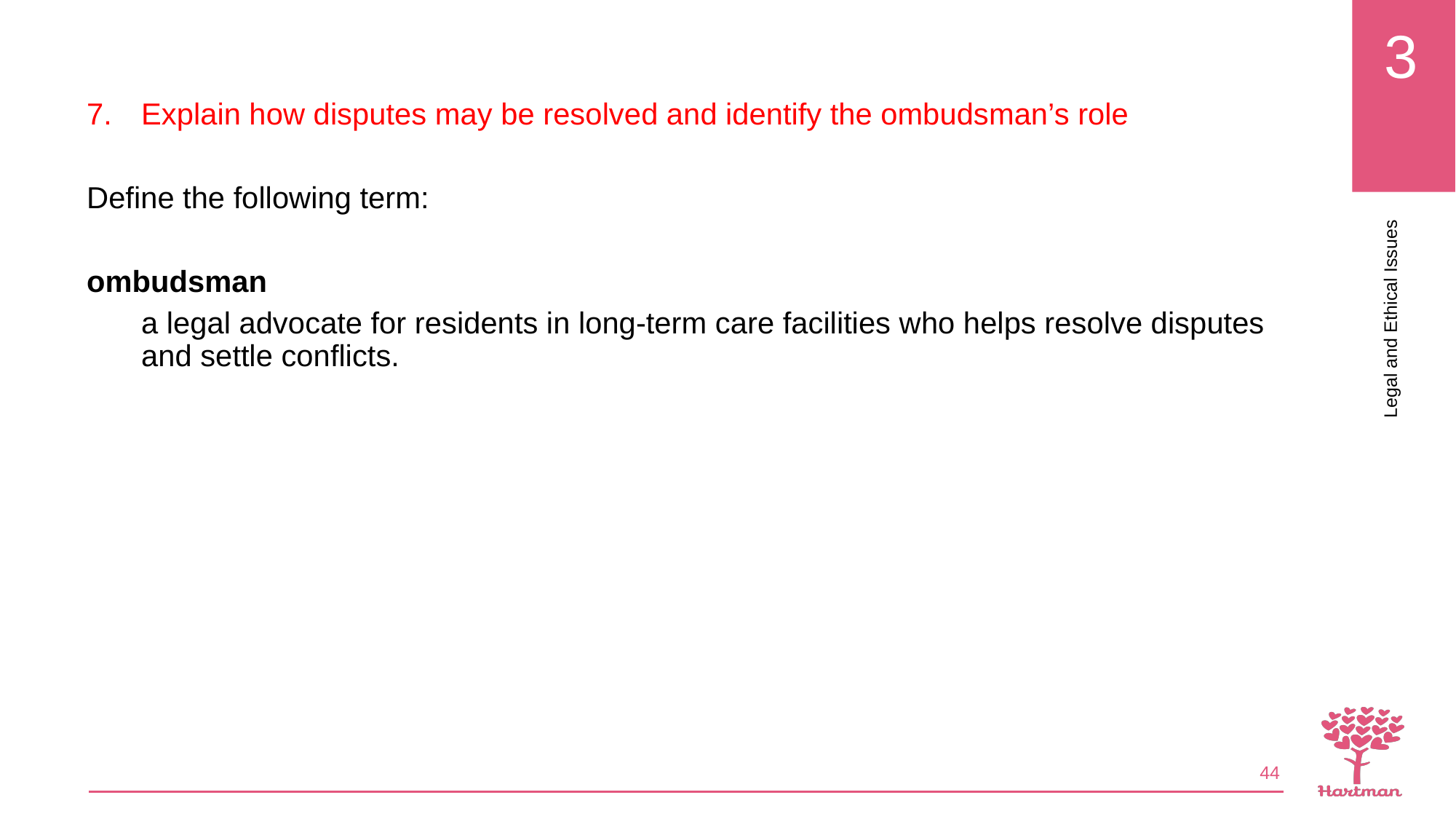

Explain how disputes may be resolved and identify the ombudsman’s role

Define the following term:

ombudsman
a legal advocate for residents in long-term care facilities who helps resolve disputes and settle conflicts.

44